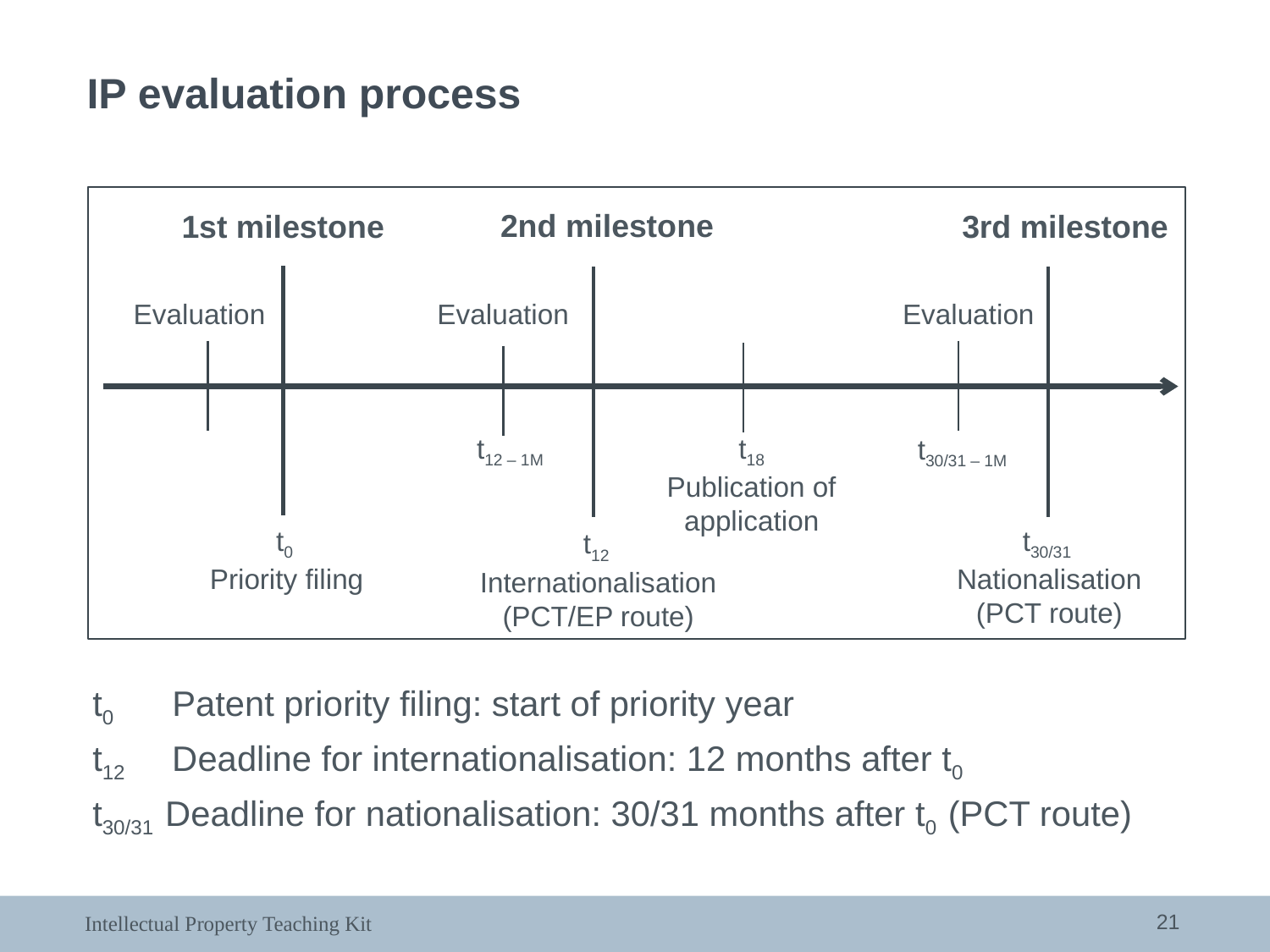

# IP evaluation process

2nd milestone
1st milestone
3rd milestone
Evaluation
Evaluation
Evaluation
t12 – 1M
t18
Publication of
application
t30/31 – 1M
t0
Priority filing
t30/31
Nationalisation
(PCT route)
t12
Internationalisation
(PCT/EP route)
t0      Patent priority filing: start of priority year
t12     Deadline for internationalisation: 12 months after t0
t30/31  Deadline for nationalisation: 30/31 months after t0  (PCT route)

21
Intellectual Property Teaching Kit